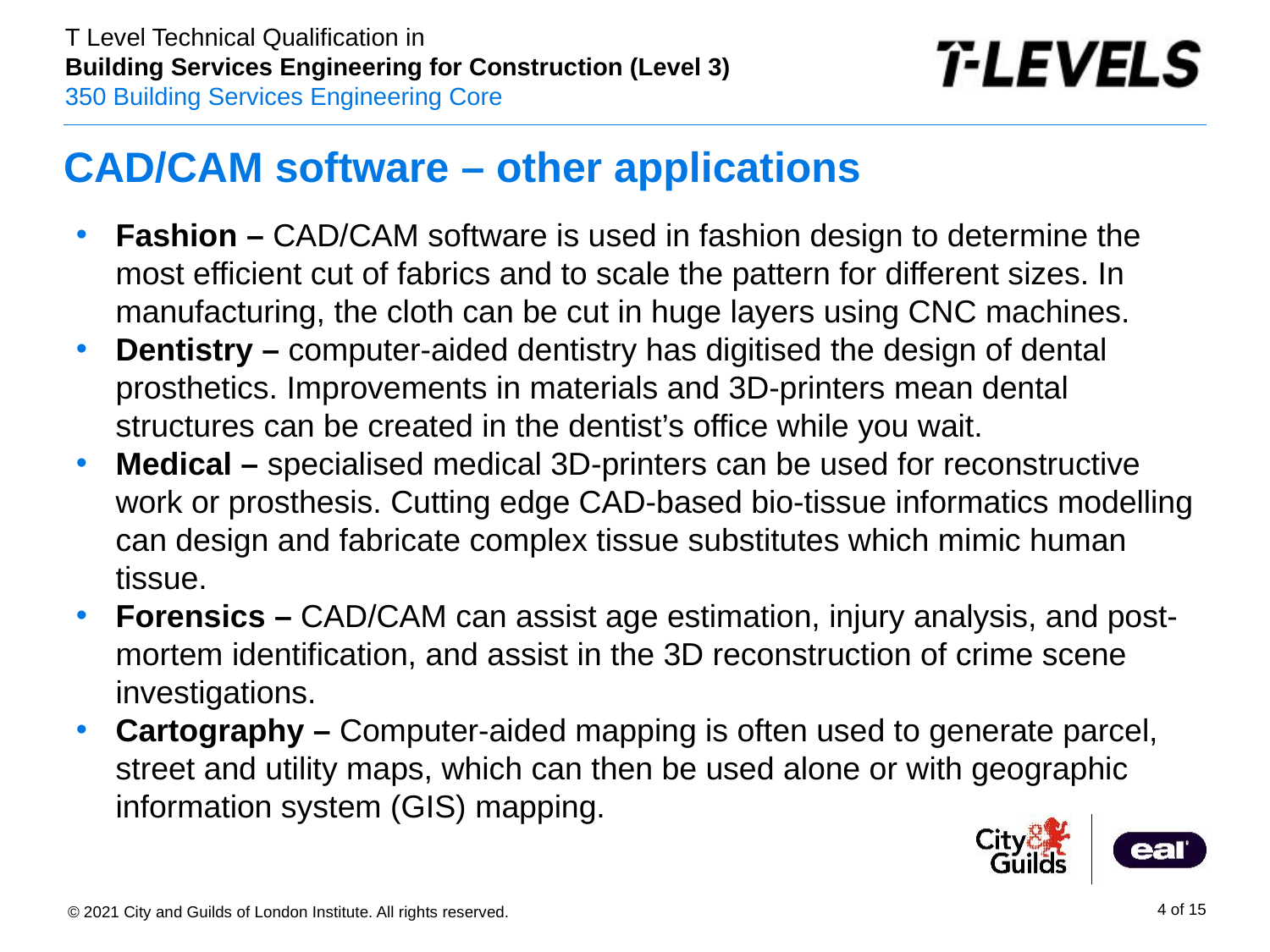

# CAD/CAM software – other applications
Fashion – CAD/CAM software is used in fashion design to determine the most efficient cut of fabrics and to scale the pattern for different sizes. In manufacturing, the cloth can be cut in huge layers using CNC machines.
Dentistry – computer-aided dentistry has digitised the design of dental prosthetics. Improvements in materials and 3D-printers mean dental structures can be created in the dentist’s office while you wait.
Medical – specialised medical 3D-printers can be used for reconstructive work or prosthesis. Cutting edge CAD-based bio-tissue informatics modelling can design and fabricate complex tissue substitutes which mimic human tissue.
Forensics – CAD/CAM can assist age estimation, injury analysis, and post-mortem identification, and assist in the 3D reconstruction of crime scene investigations.
Cartography – Computer-aided mapping is often used to generate parcel, street and utility maps, which can then be used alone or with geographic information system (GIS) mapping.